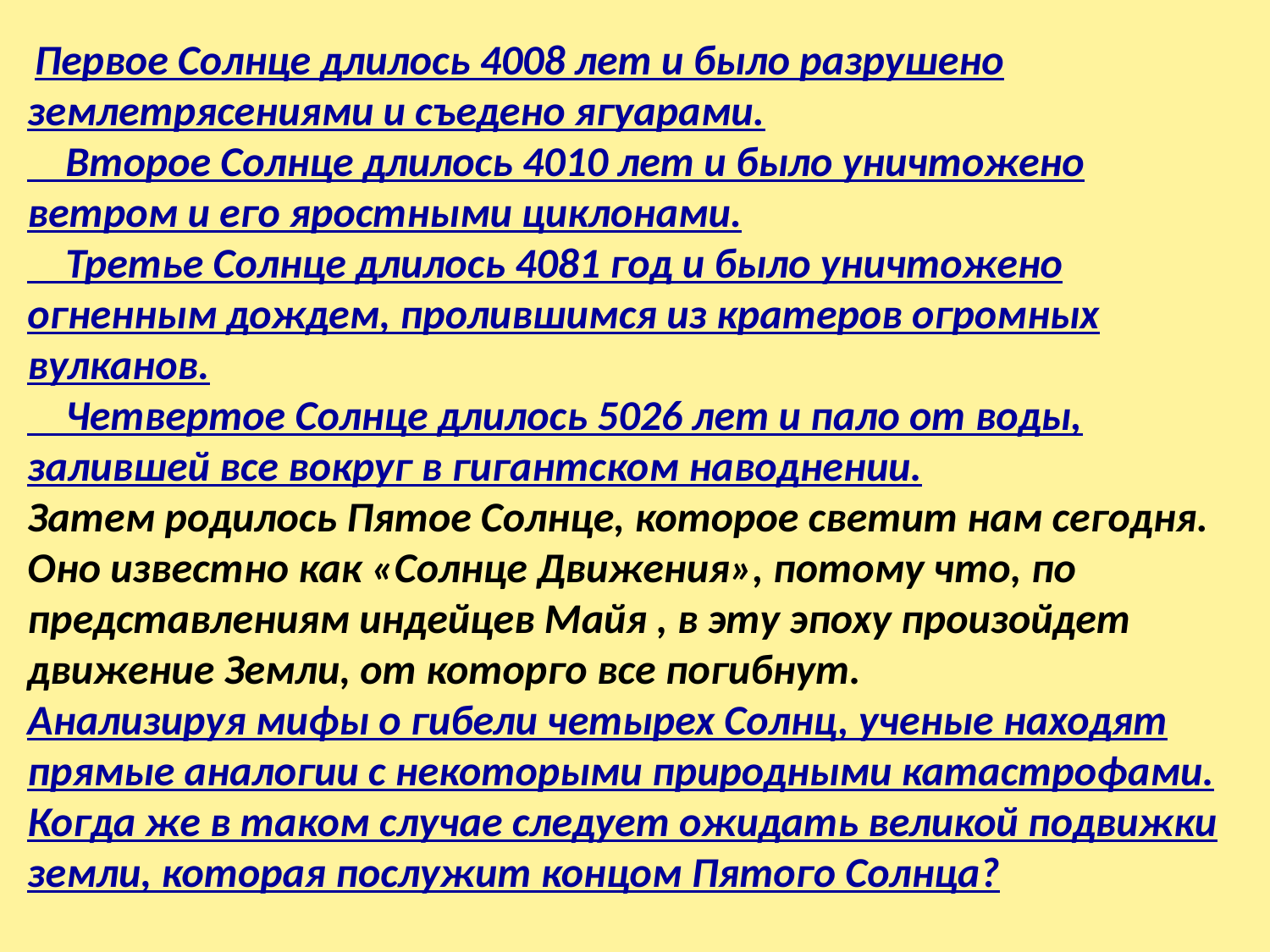

Первое Солнце длилось 4008 лет и было разрушено землетрясениями и съедено ягуарами.
    Второе Солнце длилось 4010 лет и было уничтожено ветром и его яростными циклонами.
    Третье Солнце длилось 4081 год и было уничтожено огненным дождем, пролившимся из кратеров огромных вулканов.
    Четвертое Солнце длилось 5026 лет и пало от воды, залившей все вокруг в гигантском наводнении.
Затем родилось Пятое Солнце, которое светит нам сегодня. Оно известно как «Солнце Движения», потому что, по представлениям индейцев Майя , в эту эпоху произойдет движение Земли, от которго все погибнут.
Анализируя мифы о гибели четырех Солнц, ученые находят прямые аналогии с некоторыми природными катастрофами. Когда же в таком случае следует ожидать великой подвижки земли, которая послужит концом Пятого Солнца?